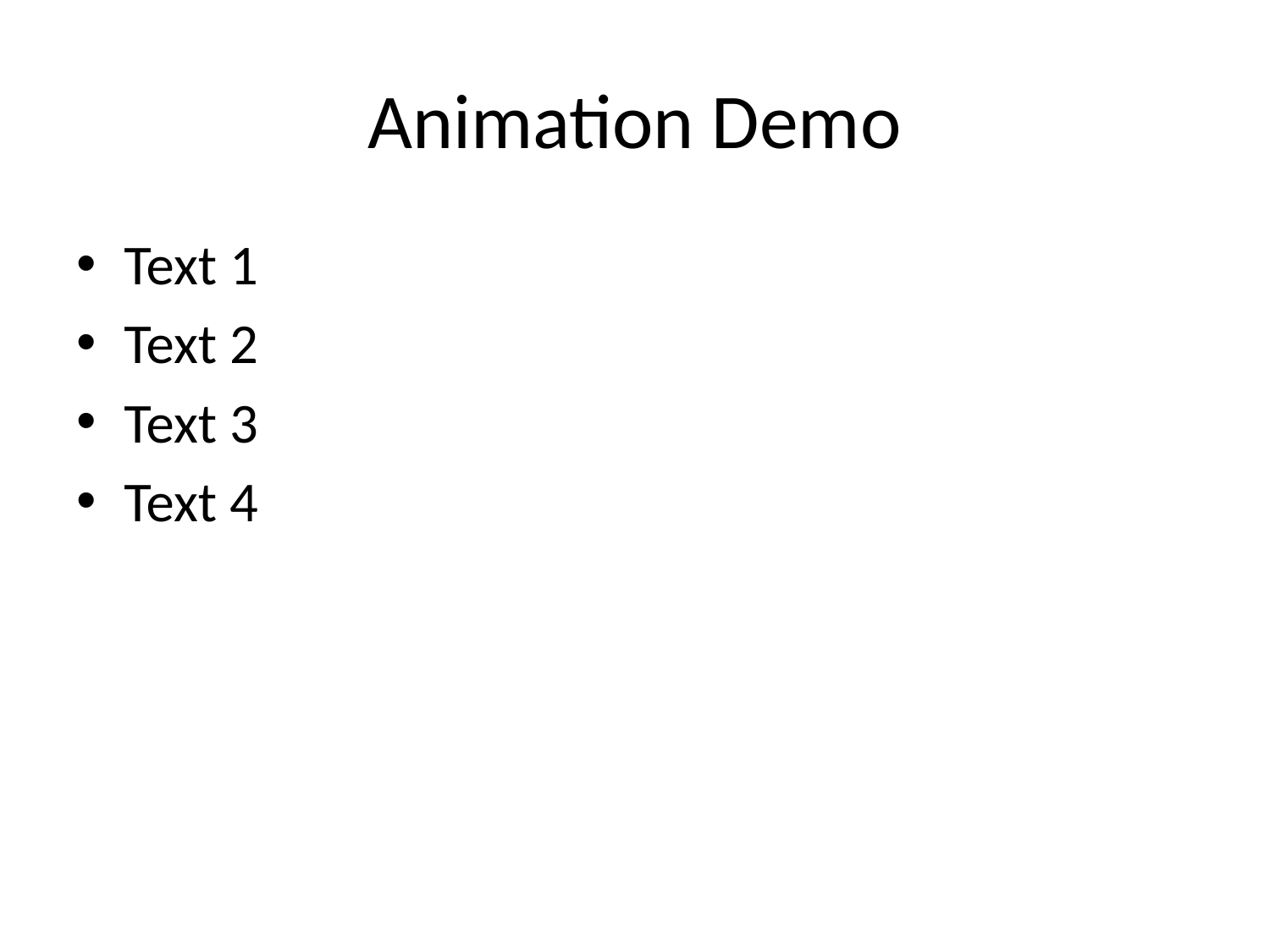

# Animation Demo
Text 1
Text 2
Text 3
Text 4